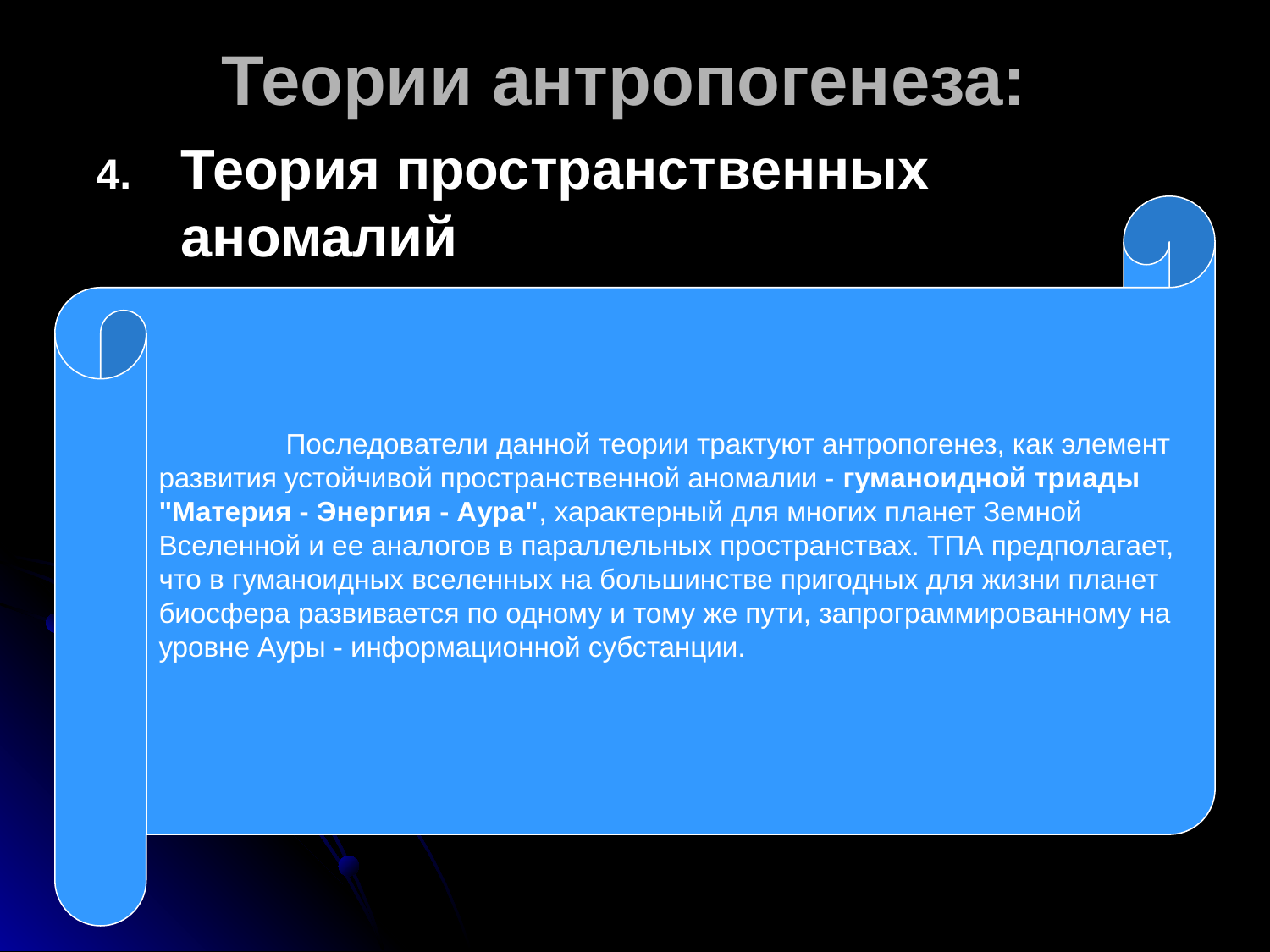

# Теории антропогенеза:
Теория пространственных аномалий
	Последователи данной теории трактуют антропогенез, как элемент
развития устойчивой пространственной аномалии - гуманоидной триады
"Материя - Энергия - Аура", характерный для многих планет Земной
Вселенной и ее аналогов в параллельных пространствах. ТПА предполагает,
что в гуманоидных вселенных на большинстве пригодных для жизни планет
биосфера развивается по одному и тому же пути, запрограммированному на
уровне Ауры - информационной субстанции.